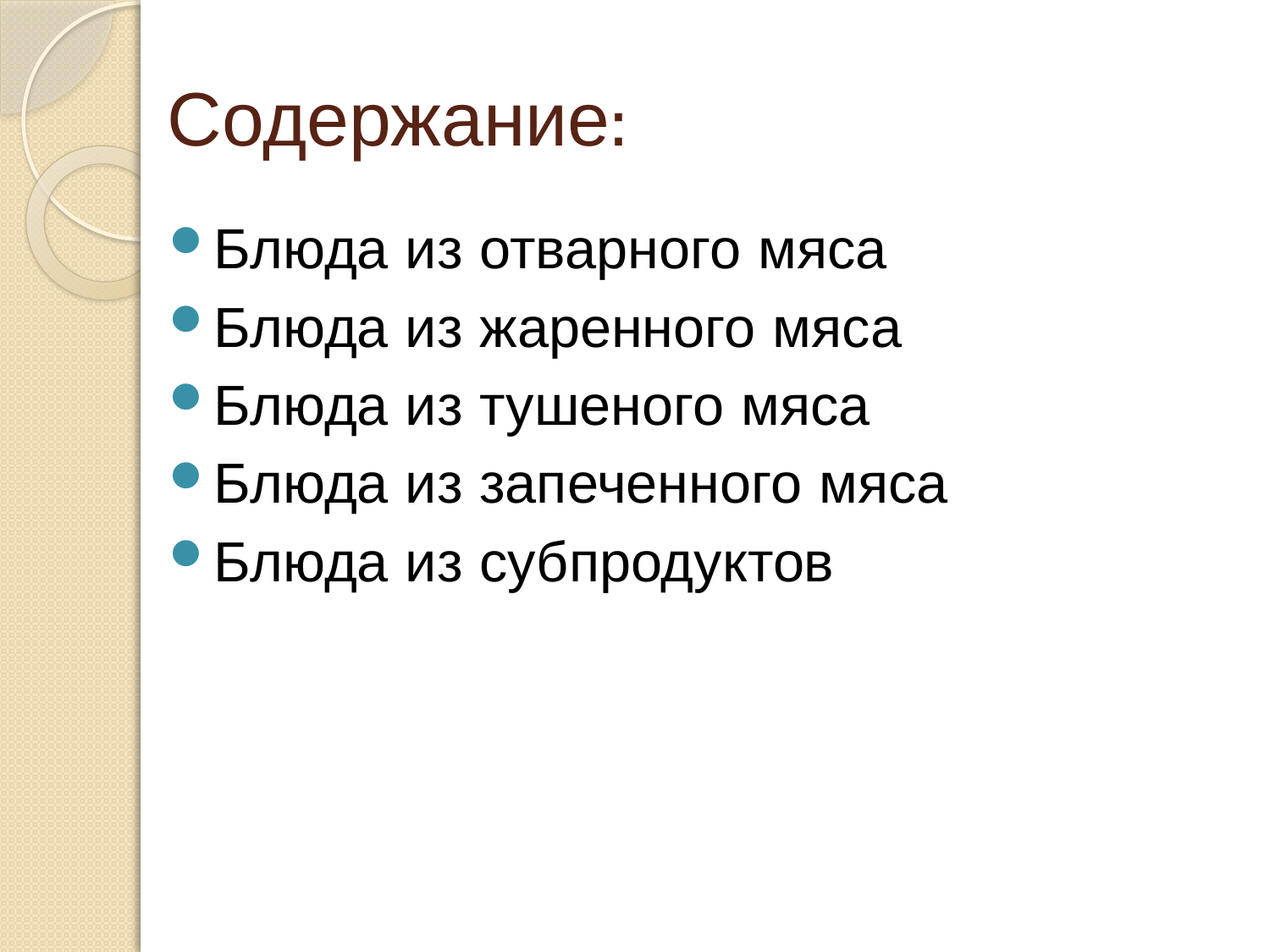

# Содержание:
Блюда из отварного мяса
Блюда из жаренного мяса
Блюда из тушеного мяса
Блюда из запеченного мяса
Блюда из субпродуктов